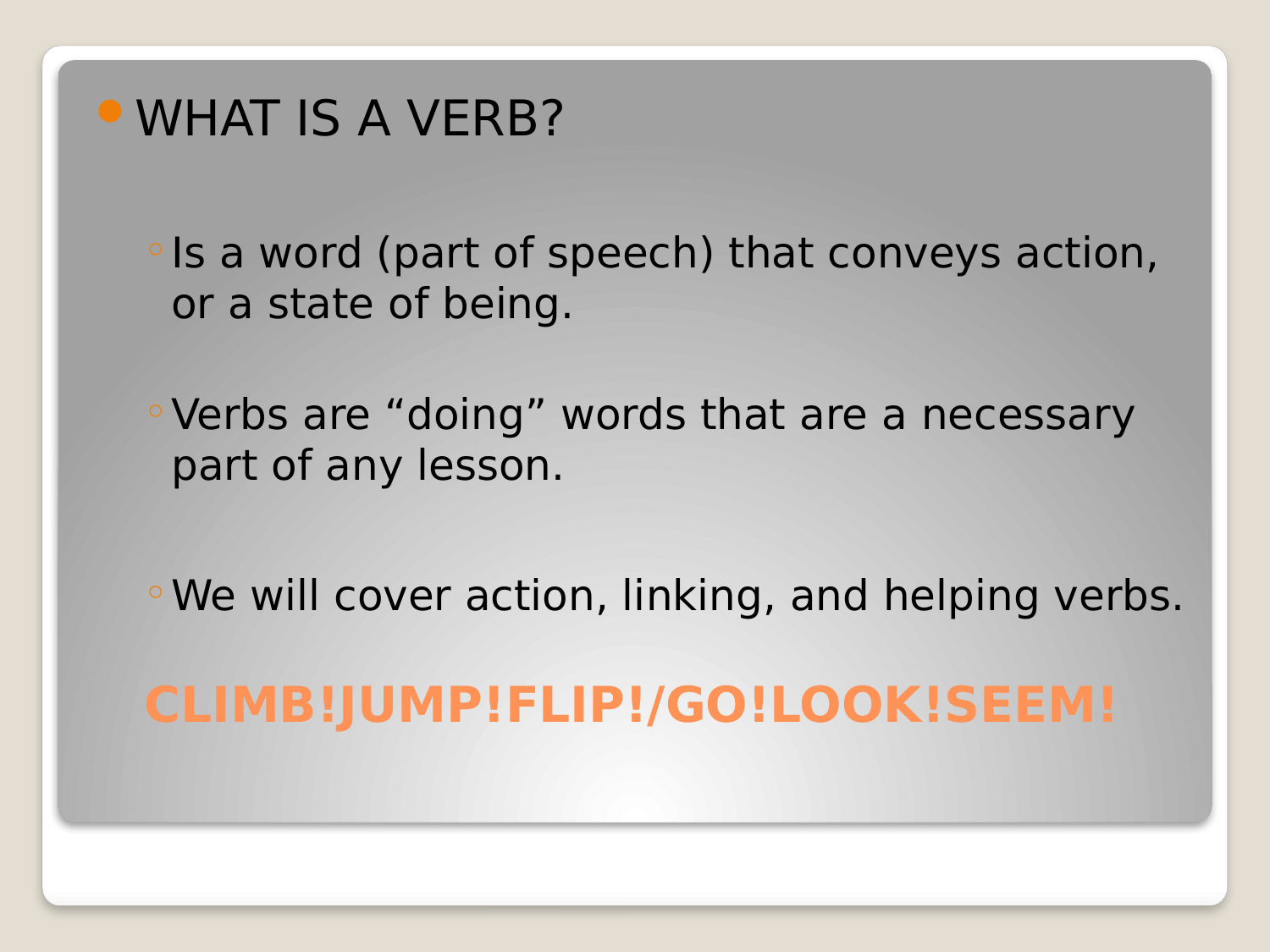

WHAT IS A VERB?

Is a word (part of speech) that conveys action, or a state of being.

Verbs are “doing” words that are a necessary part of any lesson.

We will cover action, linking, and helping verbs.
# CLIMB!JUMP!FLIP!/GO!LOOK!SEEM!